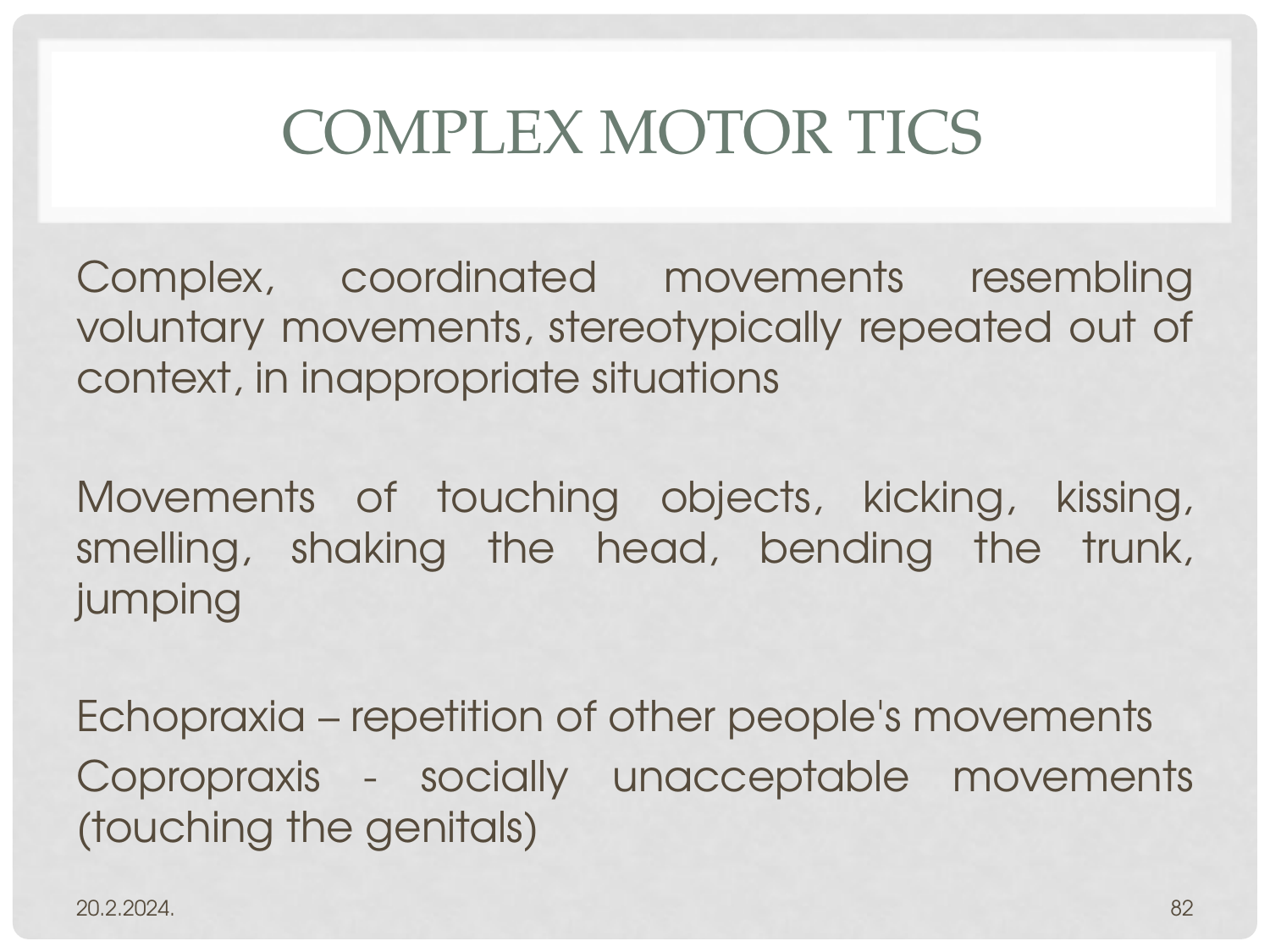

# Complex motor tics
Complex, coordinated movements resembling voluntary movements, stereotypically repeated out of context, in inappropriate situations

Movements of touching objects, kicking, kissing, smelling, shaking the head, bending the trunk, jumping

Echopraxia – repetition of other people's movements
Copropraxis - socially unacceptable movements (touching the genitals)
20.2.2024.
82